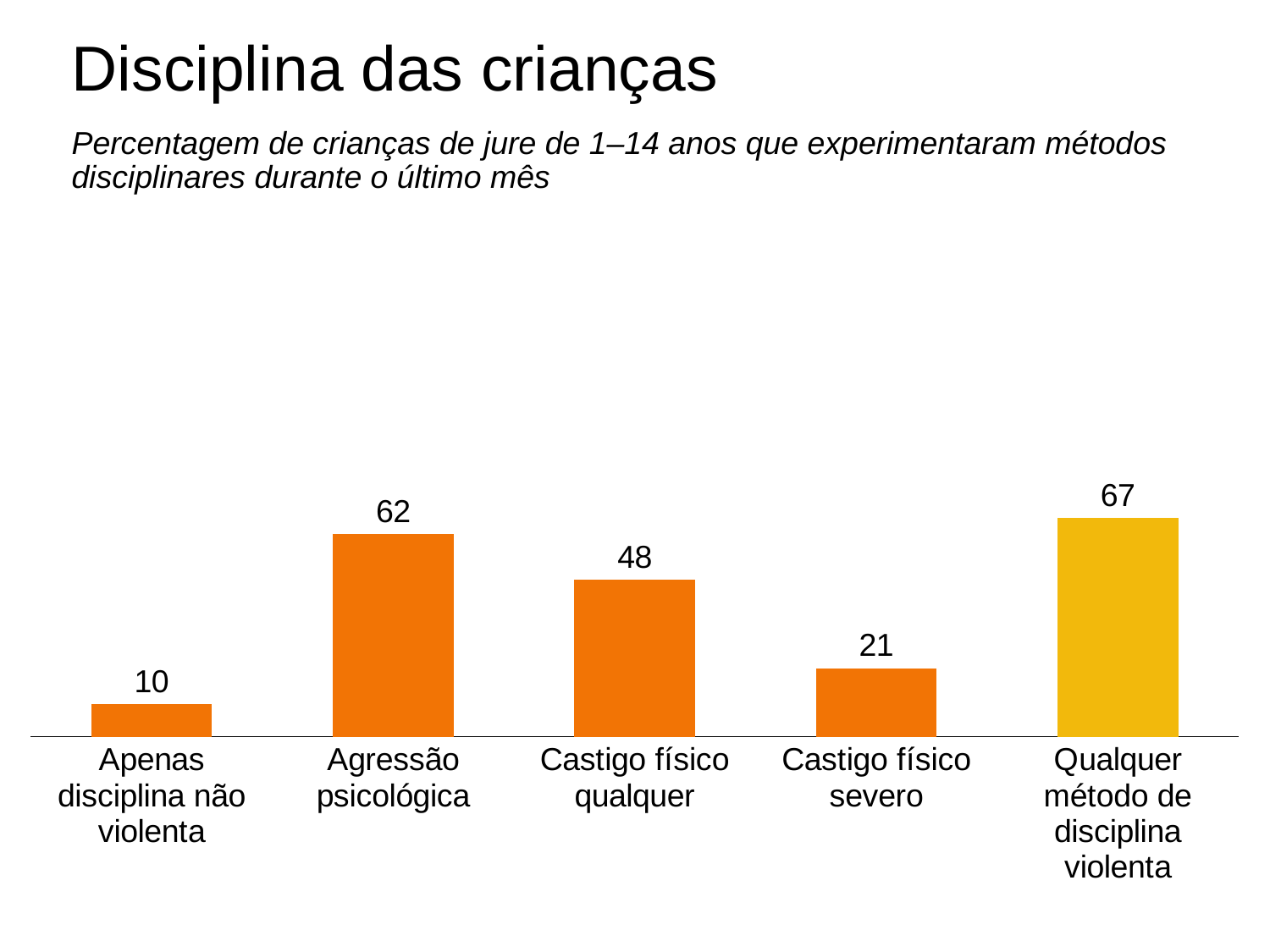

# Disciplina das crianças
Percentagem de crianças de jure de 1–14 anos que experimentaram métodos disciplinares durante o último mês

### Chart

| Category | Column3 |
|---|---|
| Apenas disciplina não violenta | 10.0 |
| Agressão psicológica | 62.0 |
| Castigo físico qualquer | 48.0 |
| Castigo físico severo | 21.0 |
| Qualquer método de disciplina violenta | 67.0 |